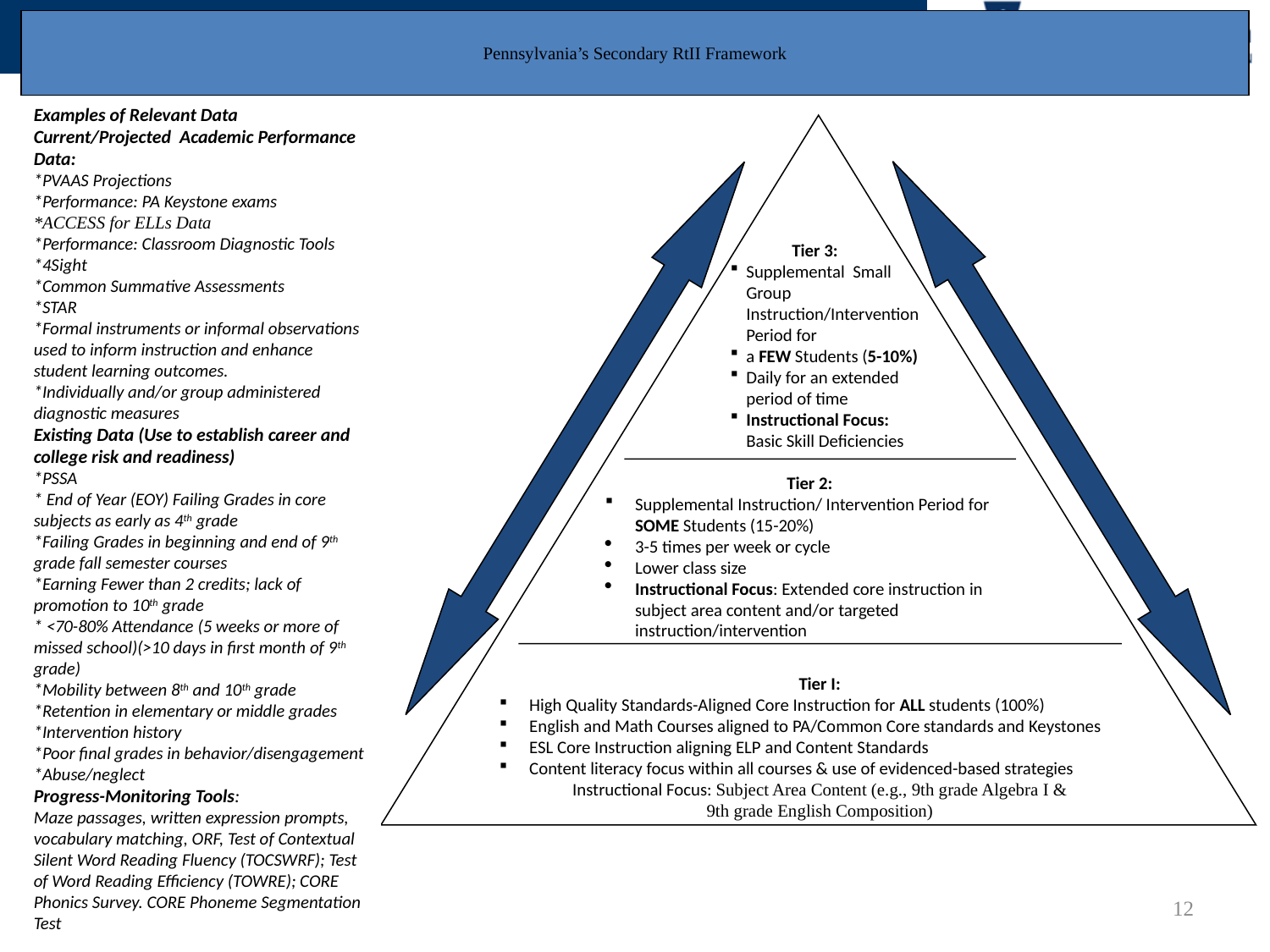

Pennsylvania’s Secondary RtII Framework
Examples of Relevant Data
Current/Projected  Academic Performance Data:
*PVAAS Projections
*Performance: PA Keystone exams
*ACCESS for ELLs Data
*Performance: Classroom Diagnostic Tools
*4Sight
*Common Summative Assessments
*STAR
*Formal instruments or informal observations used to inform instruction and enhance student learning outcomes.
*Individually and/or group administered diagnostic measures
Existing Data (Use to establish career and college risk and readiness)
*PSSA
* End of Year (EOY) Failing Grades in core subjects as early as 4th grade
*Failing Grades in beginning and end of 9th grade fall semester courses
*Earning Fewer than 2 credits; lack of promotion to 10th grade
* <70-80% Attendance (5 weeks or more of missed school)(>10 days in first month of 9th grade)
*Mobility between 8th and 10th grade
*Retention in elementary or middle grades
*Intervention history
*Poor final grades in behavior/disengagement
*Abuse/neglect
Progress-Monitoring Tools:
Maze passages, written expression prompts, vocabulary matching, ORF, Test of Contextual Silent Word Reading Fluency (TOCSWRF); Test of Word Reading Efficiency (TOWRE); CORE Phonics Survey. CORE Phoneme Segmentation Test

Tier 3:
Supplemental  Small Group Instruction/Intervention Period for
a FEW Students (5-10%)
Daily for an extended period of time
Instructional Focus:
	Basic Skill Deficiencies

Tier 2:
Supplemental Instruction/ Intervention Period for SOME Students (15-20%)
3-5 times per week or cycle
Lower class size
Instructional Focus: Extended core instruction in subject area content and/or targeted instruction/intervention
Tier I:
High Quality Standards-Aligned Core Instruction for ALL students (100%)
English and Math Courses aligned to PA/Common Core standards and Keystones
ESL Core Instruction aligning ELP and Content Standards
Content literacy focus within all courses & use of evidenced-based strategies
Instructional Focus: Subject Area Content (e.g., 9th grade Algebra I &
9th grade English Composition)

12